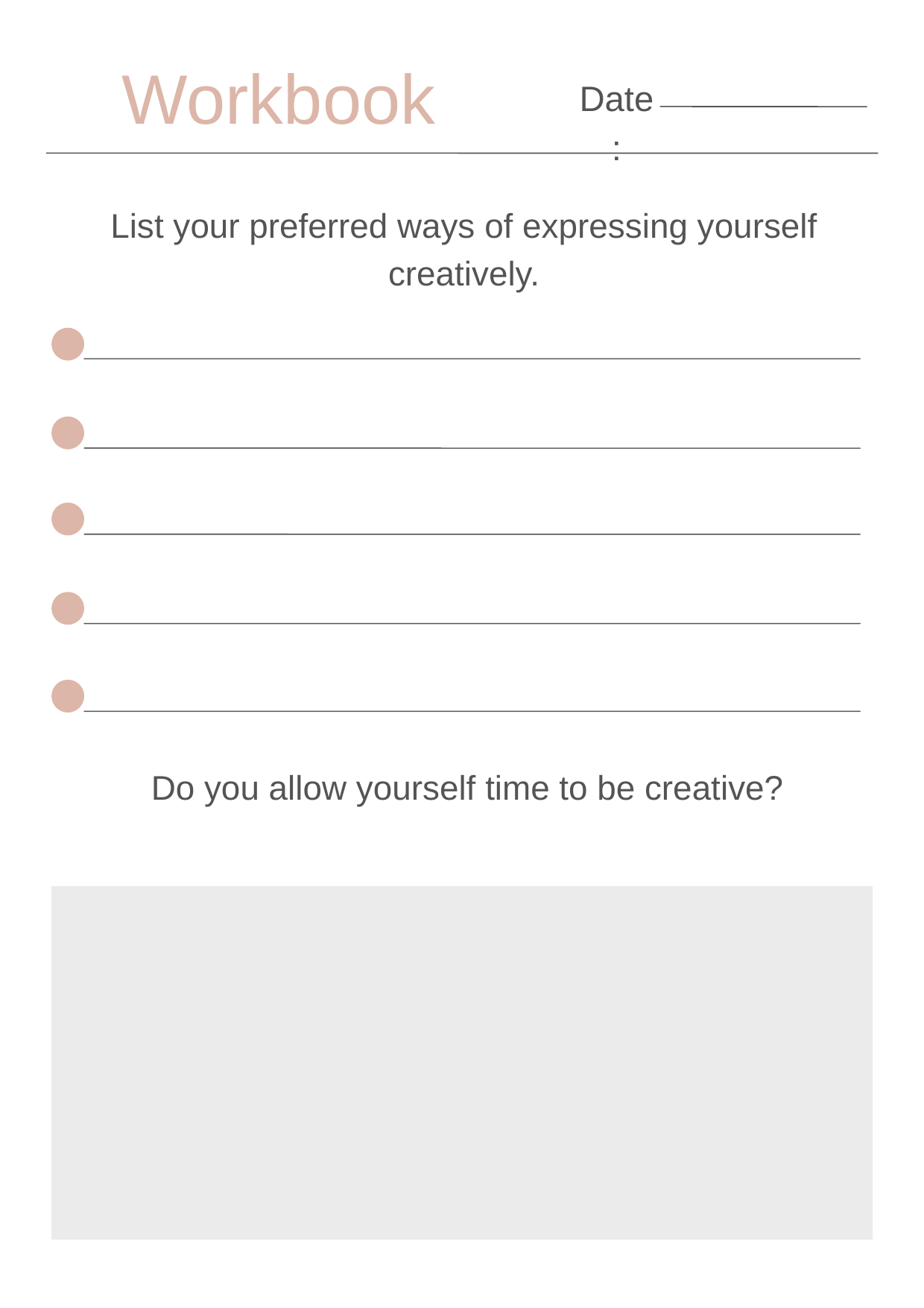

Workbook
Date:

List your preferred ways of expressing yourself creatively.

Do you allow yourself time to be creative?